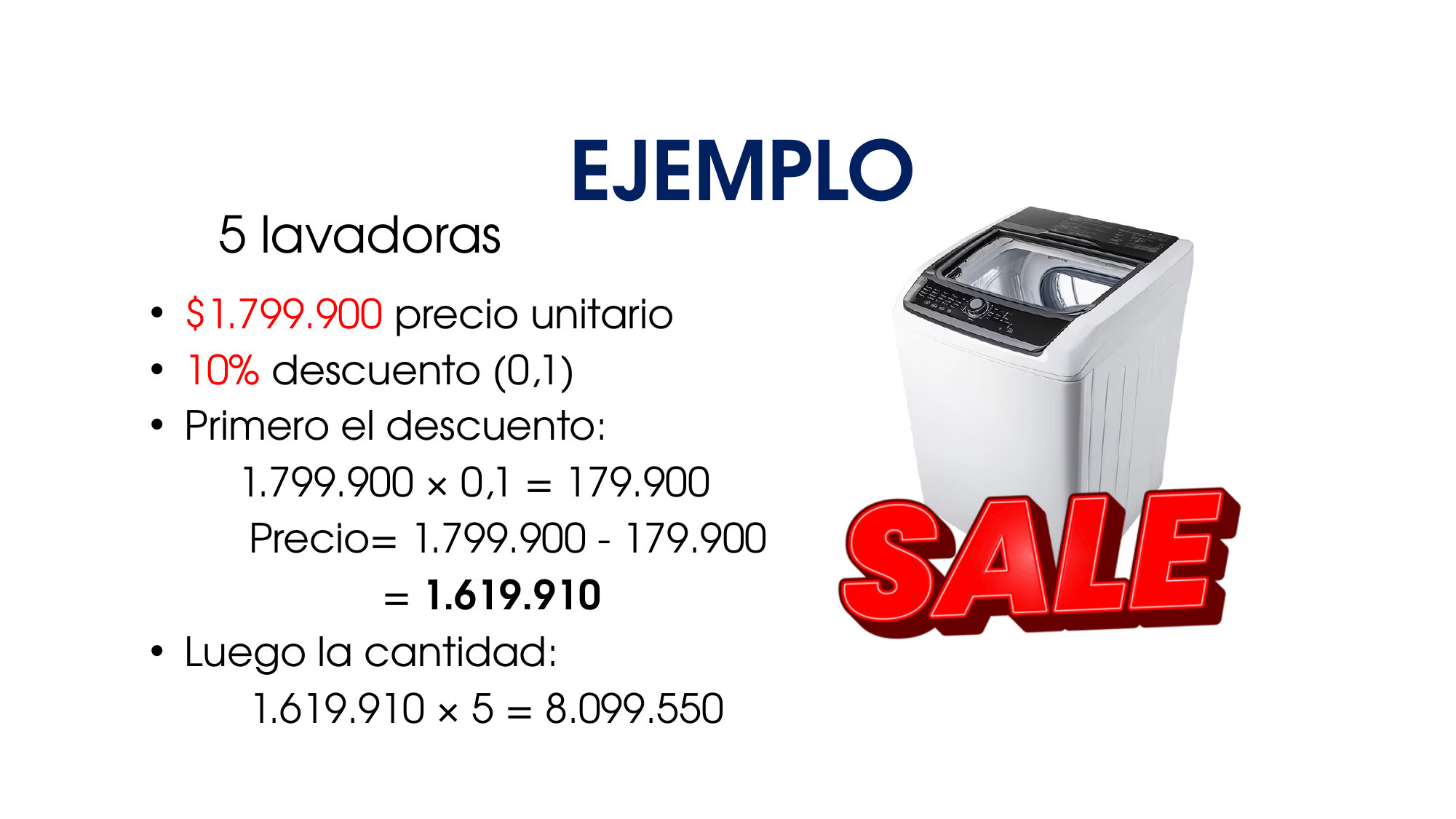

EJEMPLO
5 lavadoras

$1.799.900 precio unitario
10% descuento (0,1)

Primero el descuento:
           1.799.900 × 0,1 = 179.900
            Precio= 1.799.900 - 179.900
                        = 1.619.910
Luego la cantidad:
            1.619.910 × 5 = 8.099.550